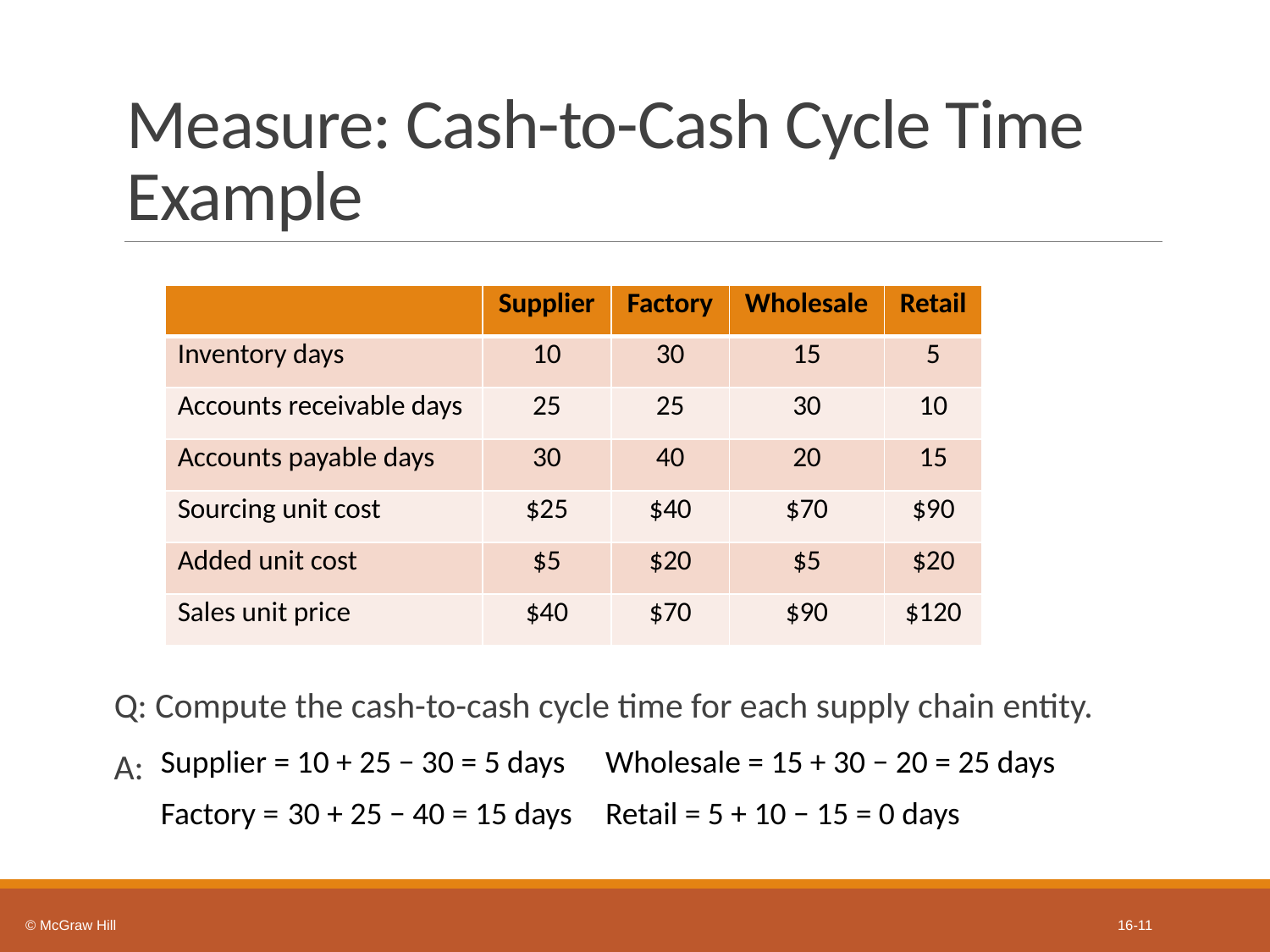

# Measure: Cash-to-Cash Cycle Time Example
|  | Supplier | Factory | Wholesale | Retail |
| --- | --- | --- | --- | --- |
| Inventory days | 10 | 30 | 15 | 5 |
| Accounts receivable days | 25 | 25 | 30 | 10 |
| Accounts payable days | 30 | 40 | 20 | 15 |
| Sourcing unit cost | $25 | $40 | $70 | $90 |
| Added unit cost | $5 | $20 | $5 | $20 |
| Sales unit price | $40 | $70 | $90 | $120 |
Q: Compute the cash-to-cash cycle time for each supply chain entity.
A:
| Supplier = 10 + 25 − 30 = 5 days | Wholesale = 15 + 30 − 20 = 25 days |
| --- | --- |
| Factory = 30 + 25 − 40 = 15 days | Retail = 5 + 10 − 15 = 0 days |